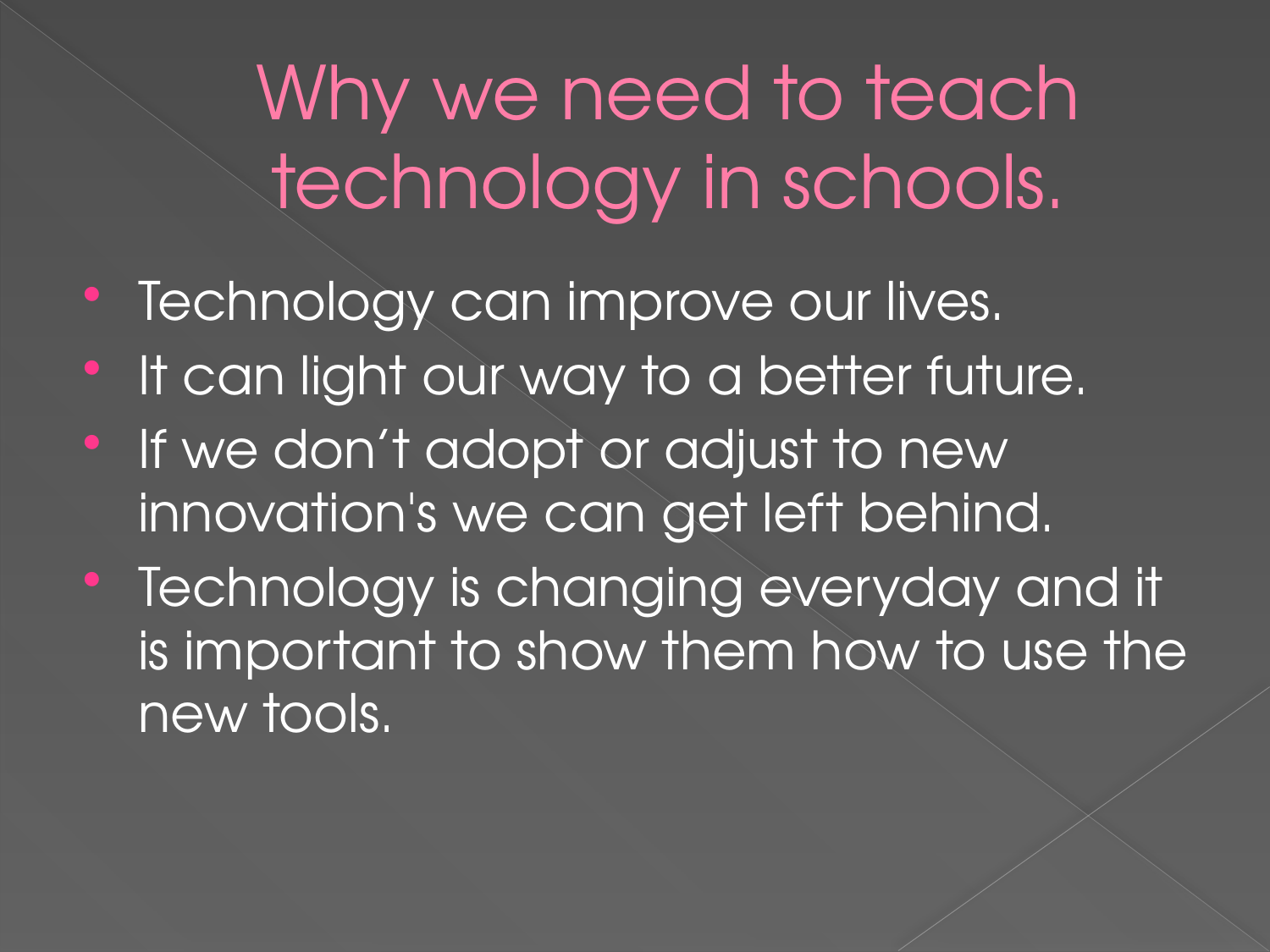

# Why we need to teach technology in schools.
Technology can improve our lives.
It can light our way to a better future.
If we don’t adopt or adjust to new innovation's we can get left behind.
Technology is changing everyday and it is important to show them how to use the new tools.